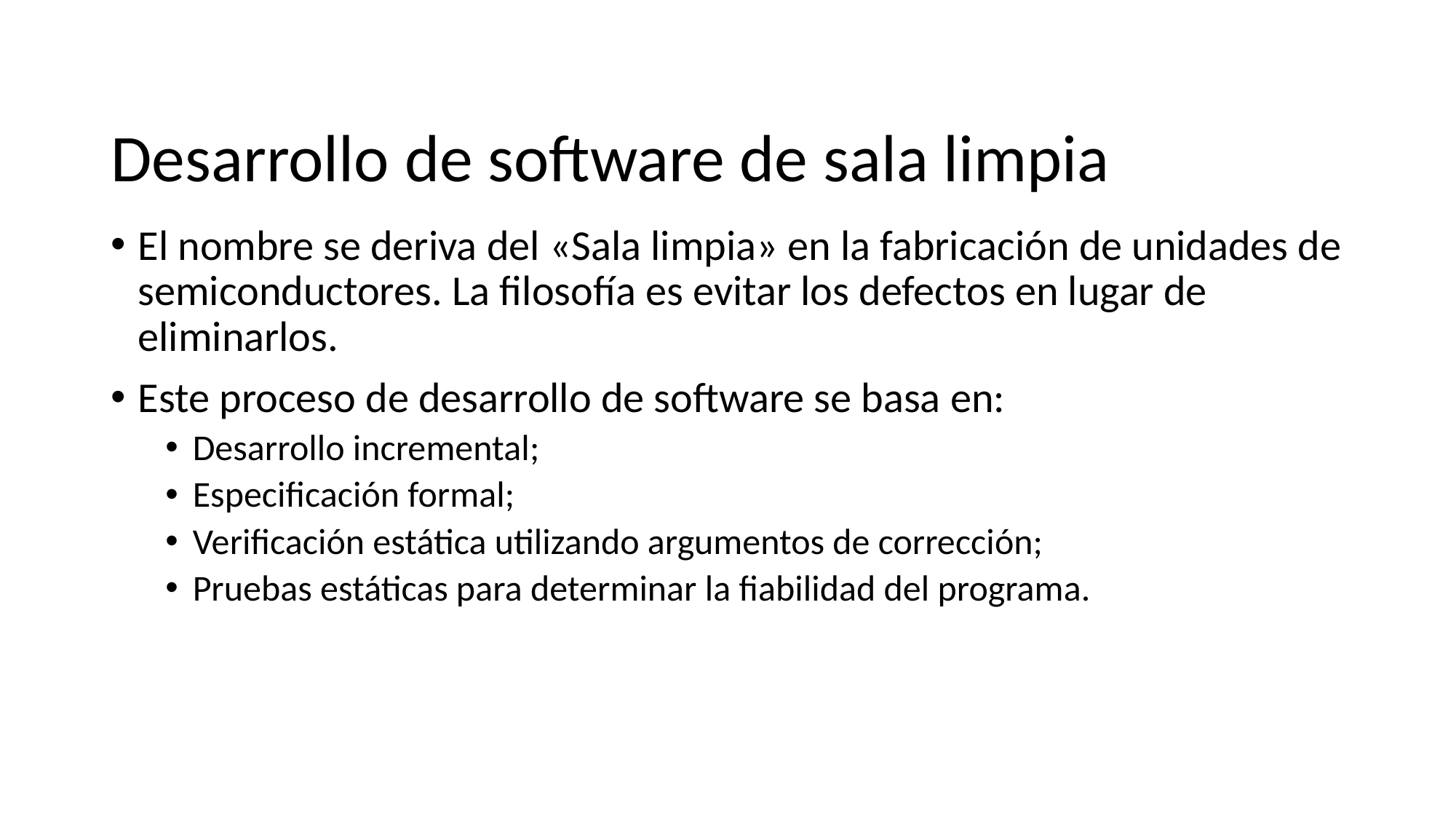

# Desarrollo de software de sala limpia
El nombre se deriva del «Sala limpia» en la fabricación de unidades de semiconductores. La filosofía es evitar los defectos en lugar de eliminarlos.
Este proceso de desarrollo de software se basa en:
Desarrollo incremental;
Especificación formal;
Verificación estática utilizando argumentos de corrección;
Pruebas estáticas para determinar la fiabilidad del programa.